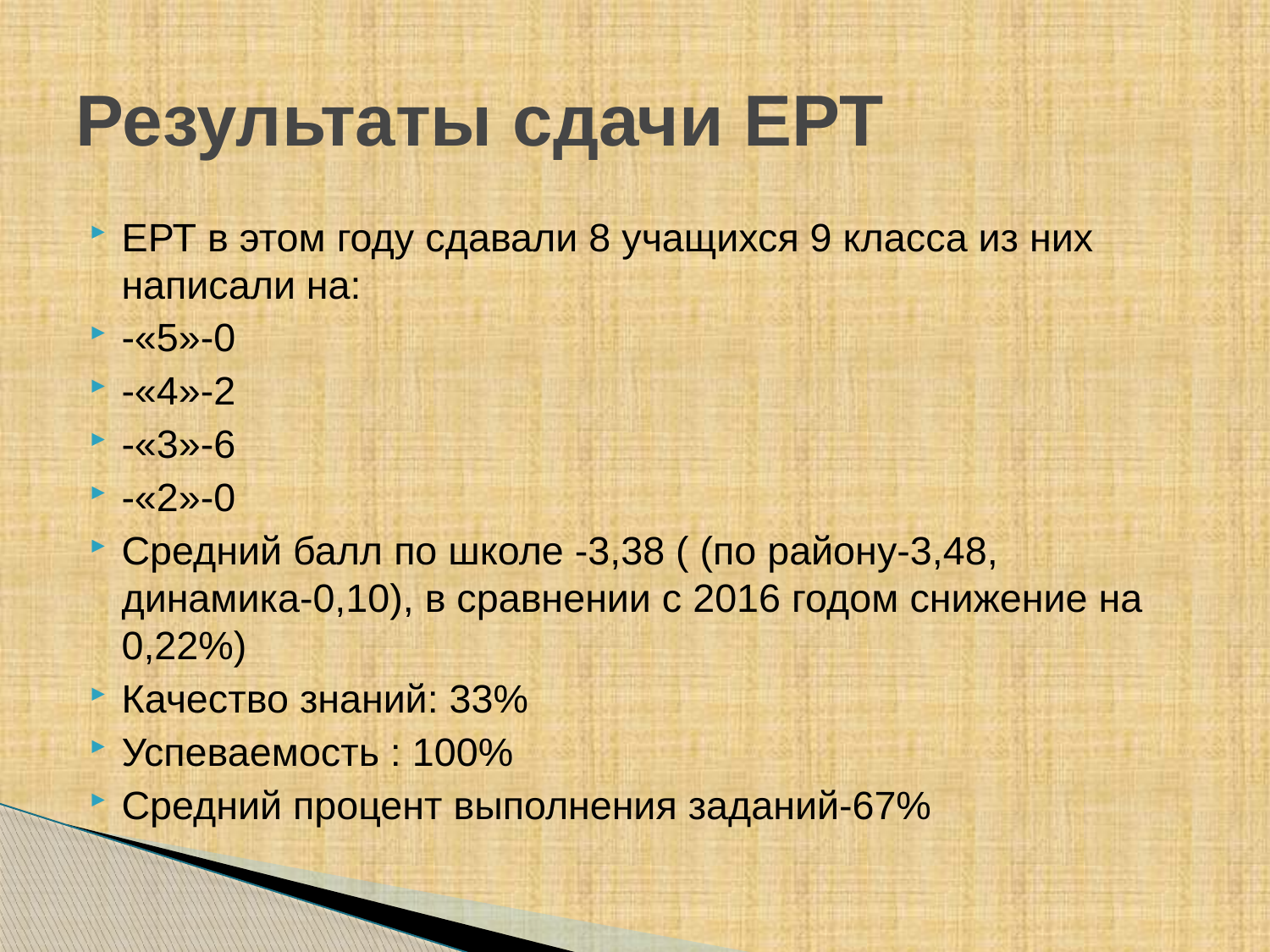

# Результаты сдачи ЕРТ
ЕРТ в этом году сдавали 8 учащихся 9 класса из них написали на:
-«5»-0
-«4»-2
-«3»-6
-«2»-0
Средний балл по школе -3,38 ( (по району-3,48, динамика-0,10), в сравнении с 2016 годом снижение на 0,22%)
Качество знаний: 33%
Успеваемость : 100%
Средний процент выполнения заданий-67%